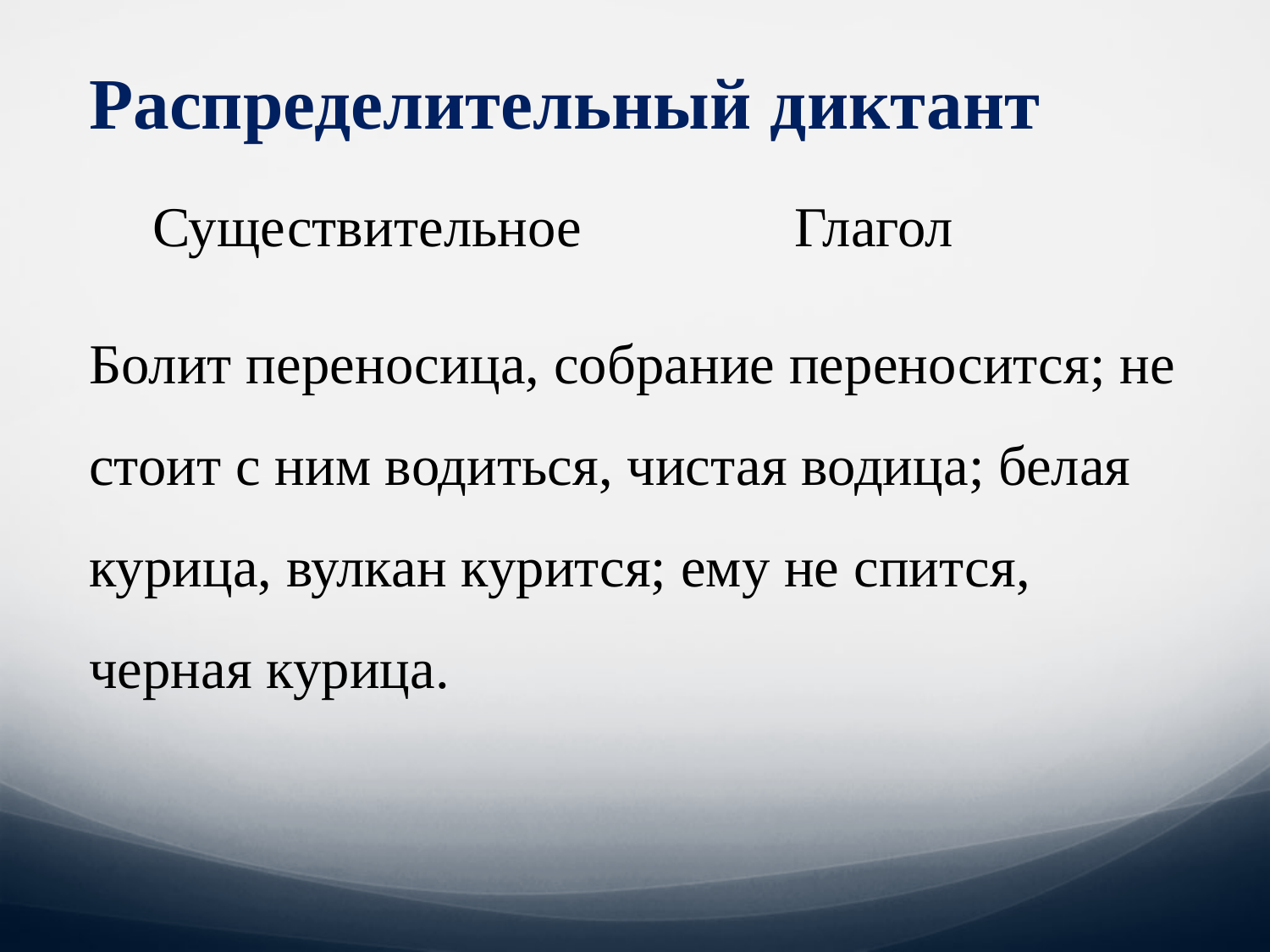

# Распределительный диктант
      Существительное               Глагол
Болит переносица, собрание переносится; не стоит с ним водиться, чистая водица; белая курица, вулкан курится; ему не спится, черная курица.